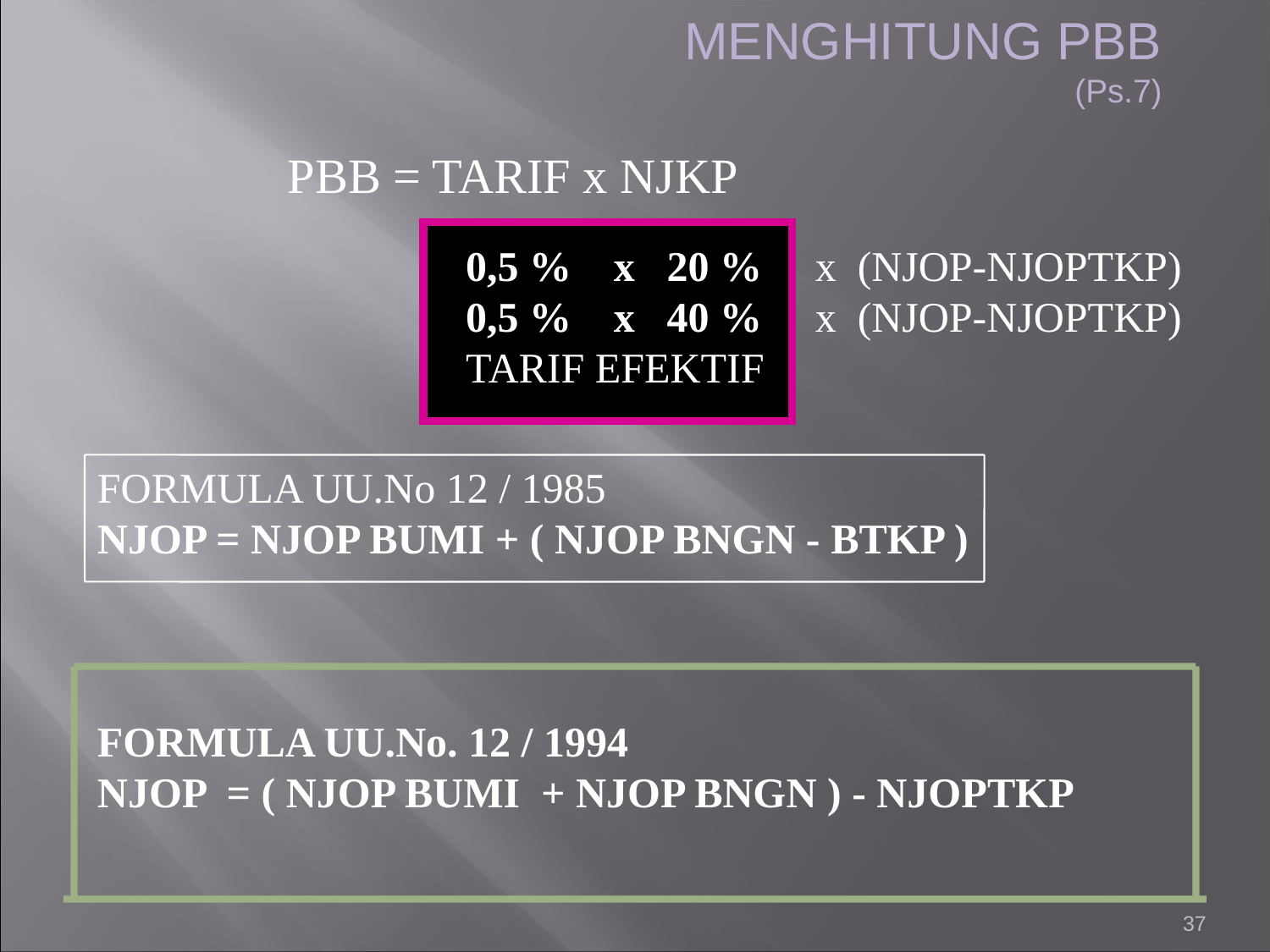

MENGHITUNG PBB
(Ps.7)
PBB = TARIF x NJKP

0,5 %    x   20 %     x  (NJOP-NJOPTKP)
0,5 %    x   40 %     x  (NJOP-NJOPTKP)
TARIF EFEKTIF
FORMULA UU.No 12 / 1985
NJOP = NJOP BUMI + ( NJOP BNGN - BTKP )

FORMULA UU.No. 12 / 1994
NJOP  = ( NJOP BUMI  + NJOP BNGN ) - NJOPTKP

37